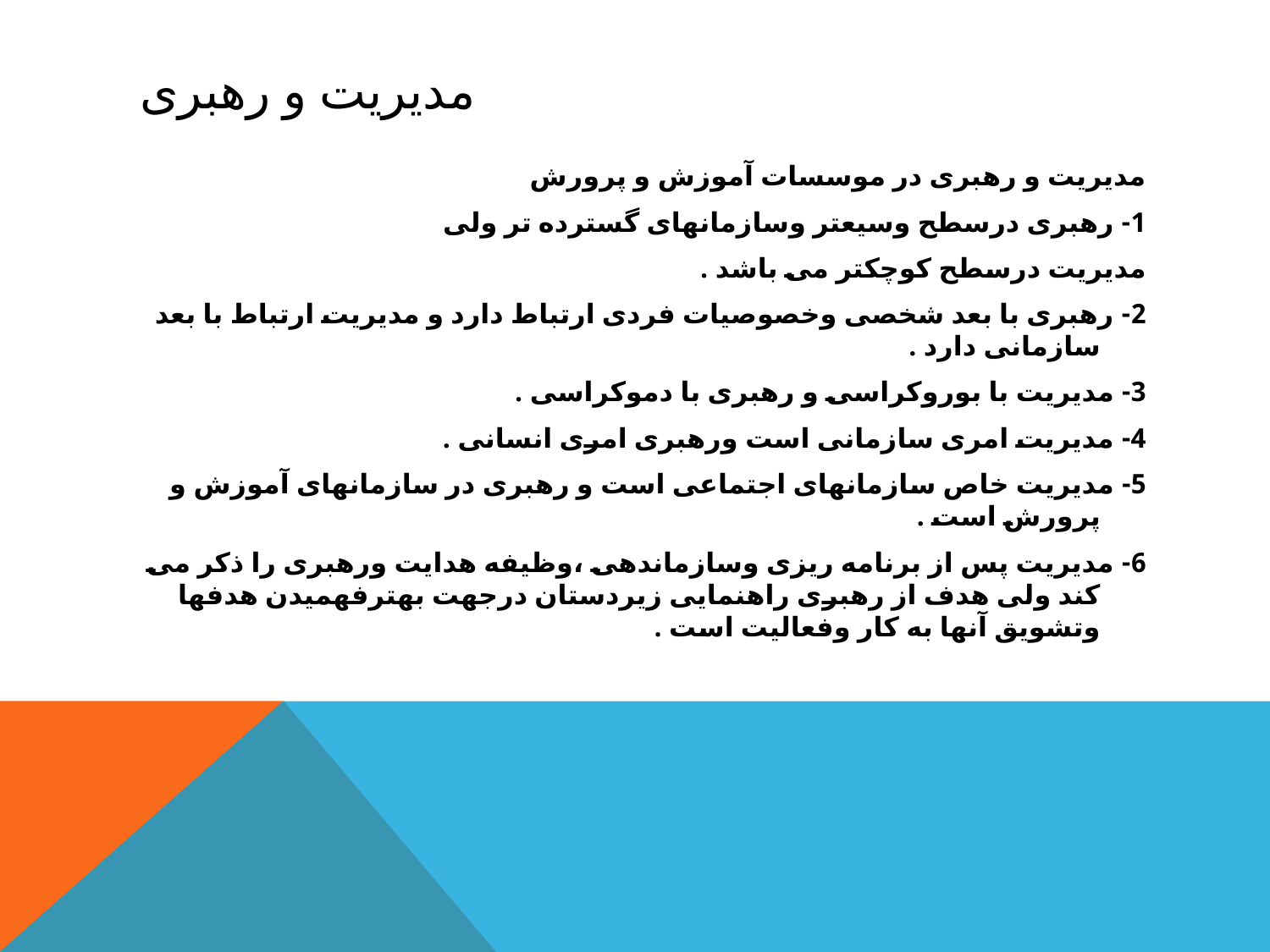

# مدیریت و رهبری
مدیریت و رهبری در موسسات آموزش و پرورش
1- رهبری درسطح وسیعتر وسازمانهای گسترده تر ولی
مدیریت درسطح کوچکتر می باشد .
2- رهبری با بعد شخصی وخصوصیات فردی ارتباط دارد و مدیریت ارتباط با بعد سازمانی دارد .
3- مدیریت با بوروکراسی و رهبری با دموکراسی .
4- مدیریت امری سازمانی است ورهبری امری انسانی .
5- مدیریت خاص سازمانهای اجتماعی است و رهبری در سازمانهای آموزش و پرورش است .
6- مدیریت پس از برنامه ریزی وسازماندهی ،وظیفه هدایت ورهبری را ذکر می کند ولی هدف از رهبری راهنمایی زیردستان درجهت بهترفهمیدن هدفها وتشویق آنها به کار وفعالیت است .